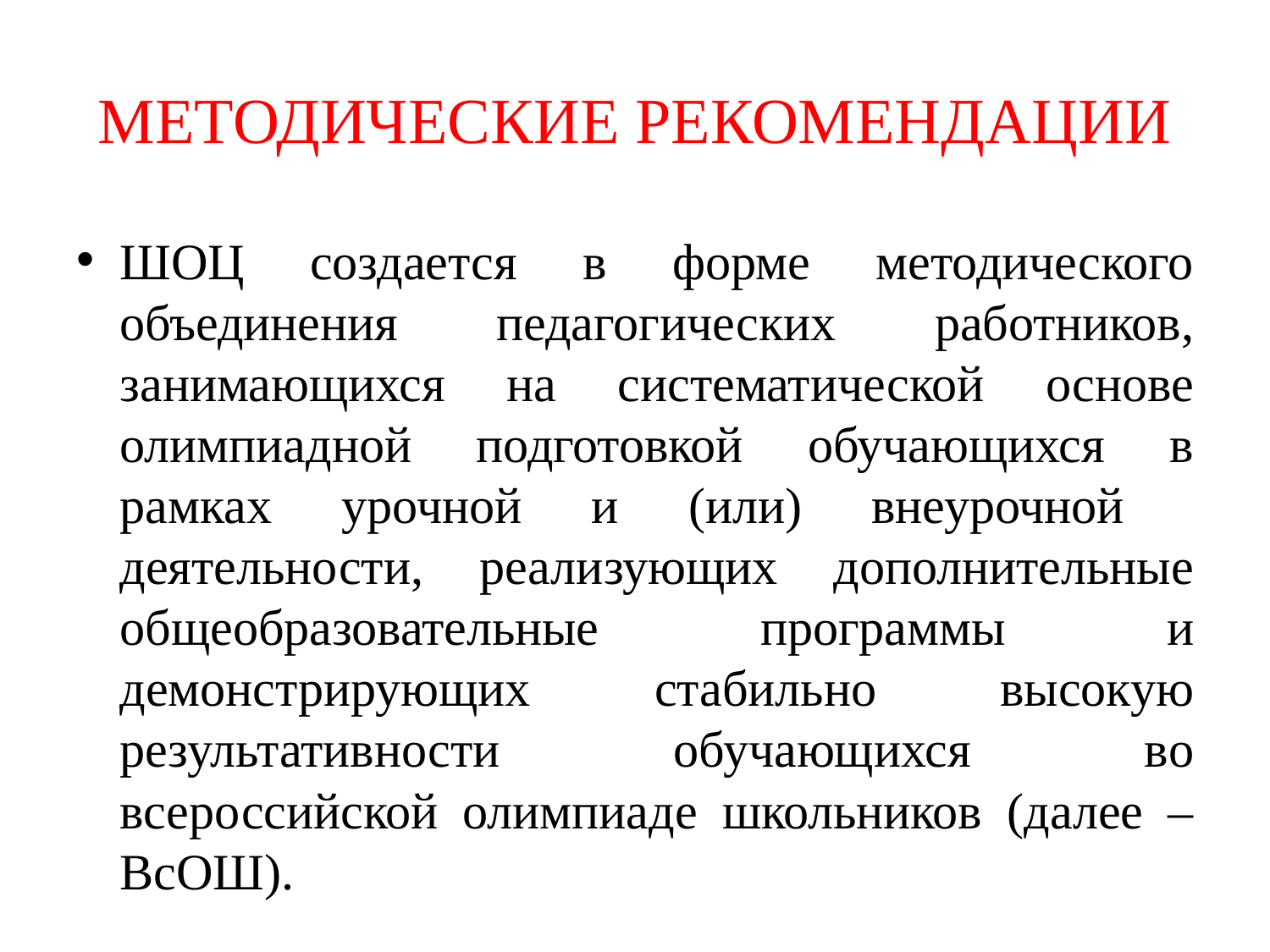

# МЕТОДИЧЕСКИЕ РЕКОМЕНДАЦИИ
ШОЦ создается в форме методического объединения педагогических работников, занимающихся на систематической основе олимпиадной подготовкой обучающихся в рамках урочной и (или) внеурочной  деятельности, реализующих дополнительные общеобразовательные программы и демонстрирующих стабильно высокую результативности обучающихся во всероссийской олимпиаде школьников (далее – ВсОШ).